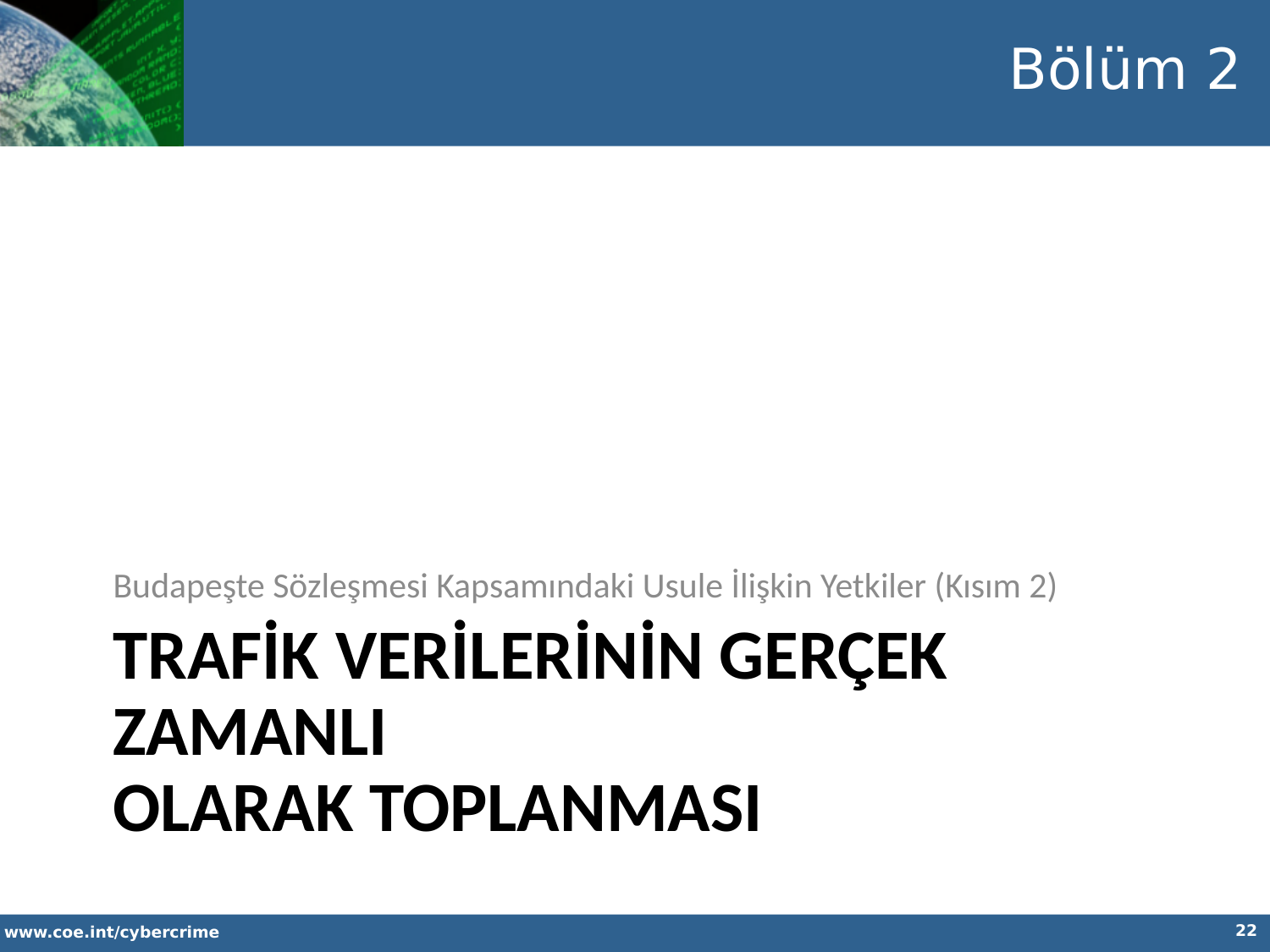

Bölüm 2
Budapeşte Sözleşmesi Kapsamındaki Usule İlişkin Yetkiler (Kısım 2)
# TRAFİK VERİLERİNİN GERÇEK ZAMANLI OLARAK TOPLANMASI